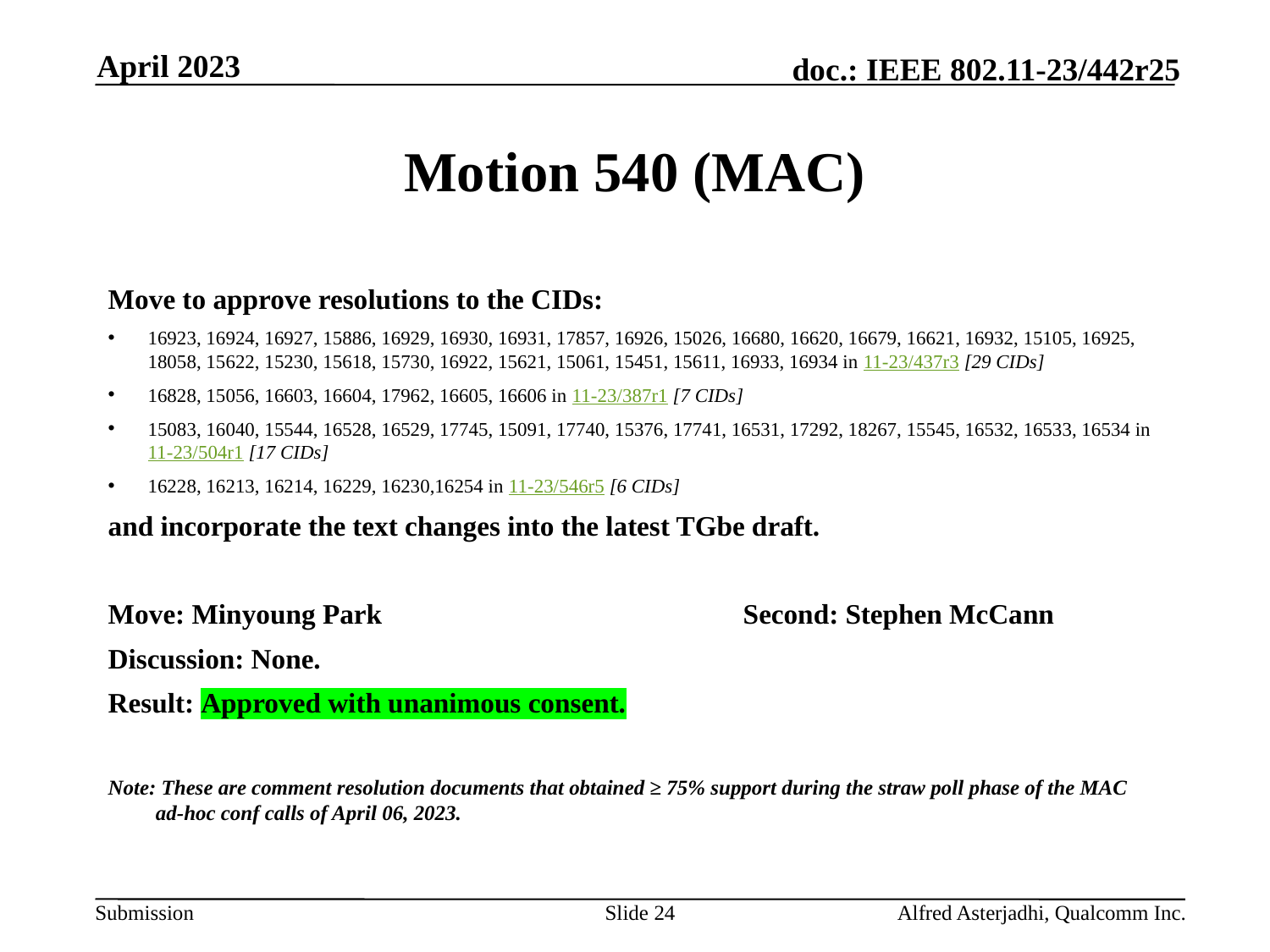

April 2023
# Motion 540 (MAC)
Move to approve resolutions to the CIDs:
16923, 16924, 16927, 15886, 16929, 16930, 16931, 17857, 16926, 15026, 16680, 16620, 16679, 16621, 16932, 15105, 16925, 18058, 15622, 15230, 15618, 15730, 16922, 15621, 15061, 15451, 15611, 16933, 16934 in 11-23/437r3 [29 CIDs]
16828, 15056, 16603, 16604, 17962, 16605, 16606 in 11-23/387r1 [7 CIDs]
15083, 16040, 15544, 16528, 16529, 17745, 15091, 17740, 15376, 17741, 16531, 17292, 18267, 15545, 16532, 16533, 16534 in 11-23/504r1 [17 CIDs]
16228, 16213, 16214, 16229, 16230,16254 in 11-23/546r5 [6 CIDs]
and incorporate the text changes into the latest TGbe draft.

Move: Minyoung Park			Second: Stephen McCann
Discussion: None.
Result: Approved with unanimous consent.

Note: These are comment resolution documents that obtained ≥ 75% support during the straw poll phase of the MAC ad-hoc conf calls of April 06, 2023.
Slide 24
Alfred Asterjadhi, Qualcomm Inc.